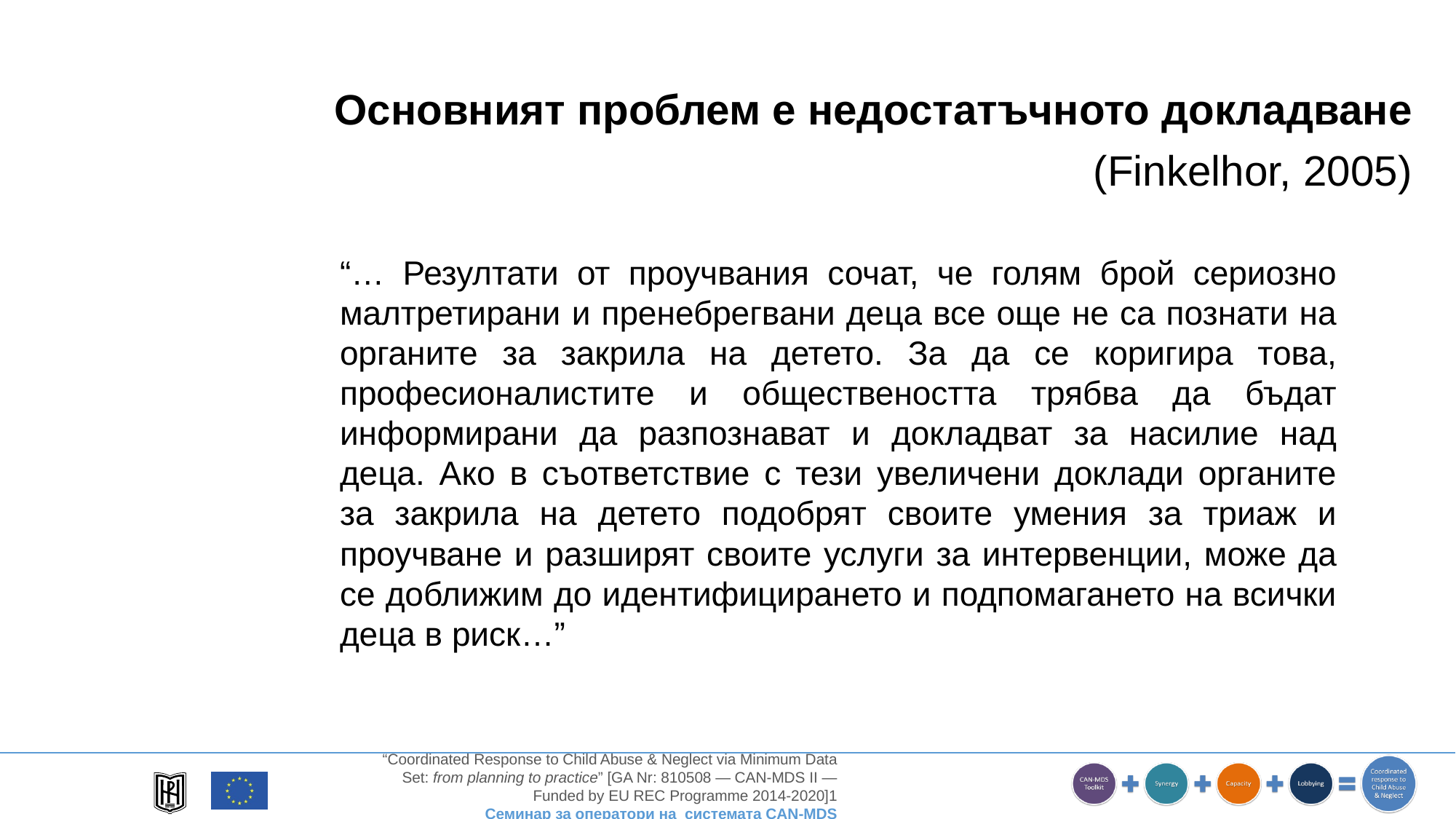

Основният проблем е недостатъчното докладване
(Finkelhor, 2005)
“… Резултати от проучвания сочат, че голям брой сериозно малтретирани и пренебрегвани деца все още не са познати на органите за закрила на детето. За да се коригира това, професионалистите и обществеността трябва да бъдат информирани да разпознават и докладват за насилие над деца. Ако в съответствие с тези увеличени доклади органите за закрила на детето подобрят своите умения за триаж и проучване и разширят своите услуги за интервенции, може да се доближим до идентифицирането и подпомагането на всички деца в риск…”